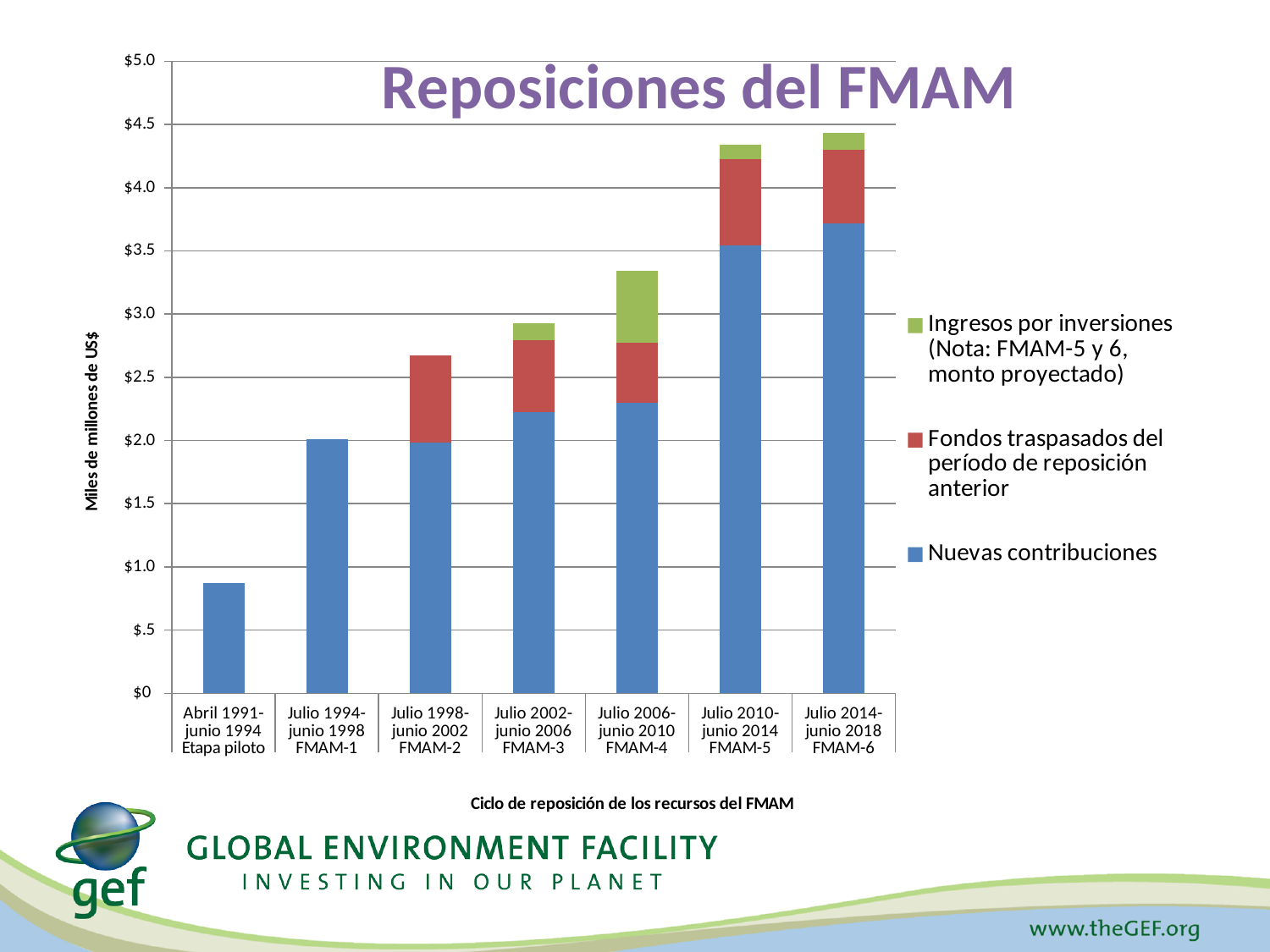

### Chart: Reposiciones del FMAM

| Category | Nuevas contribuciones | Fondos traspasados del período de reposición anterior | Ingresos por inversiones  (Nota: FMAM-5 y 6, monto proyectado) |
|---|---|---|---|
| Abril 1991-junio 1994 | 871.8299999999997 | None | None |
| Julio 1994-junio 1998 | 2010.0 | None | None |
| Julio 1998-junio 2002 | 1983.08 | 686.91 | None |
| Julio 2002-junio 2006 | 2224.3 | 570.5599999999996 | 132.46 |
| Julio 2006-junio 2010 | 2298.54 | 477.55 | 569.3099999999996 |
| Julio 2010-junio 2014 | 3541.15 | 686.8 | 112.04 |
| Julio 2014-junio 2018 | 3715.85 | 583.29 | 134.0 |